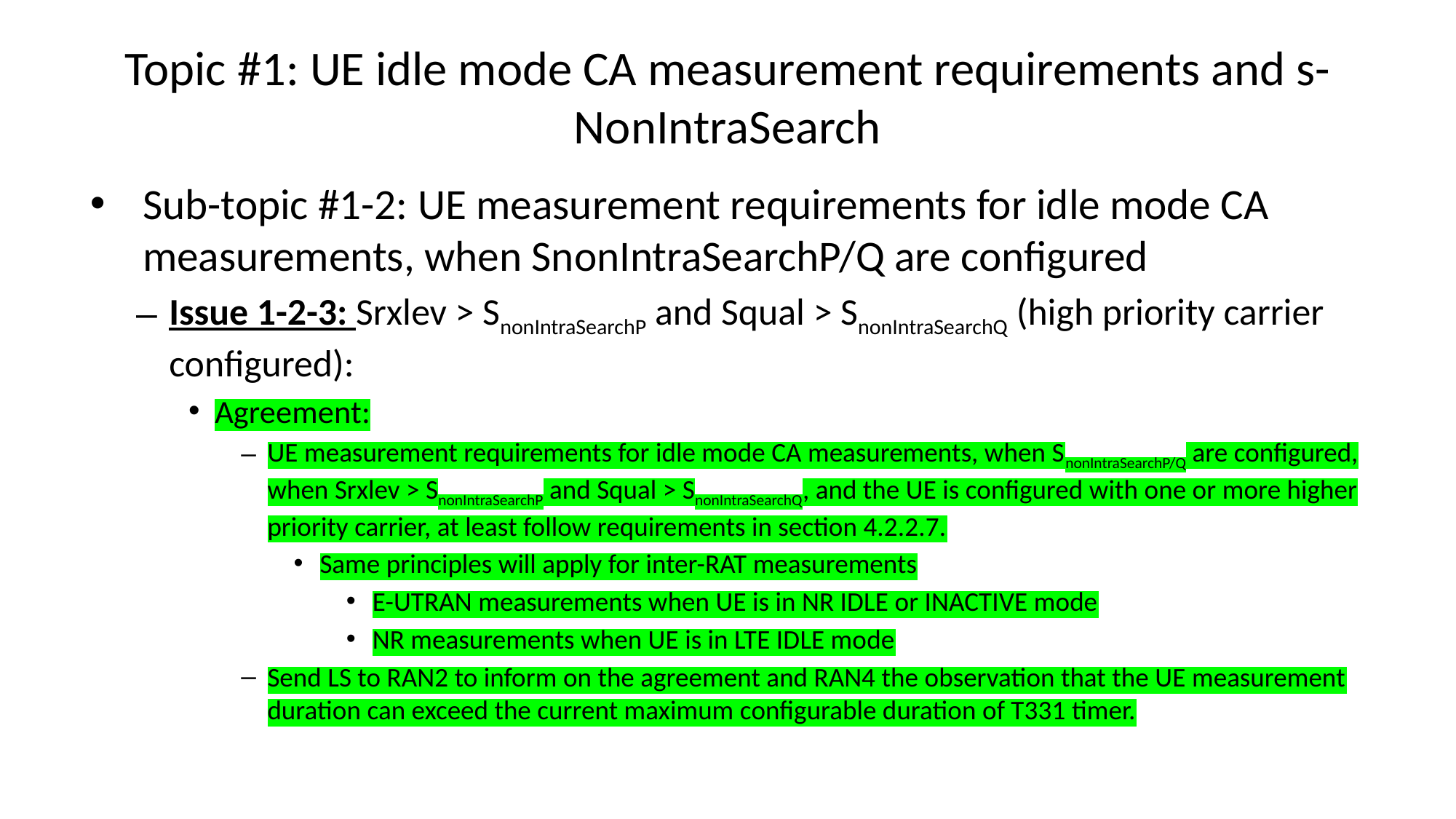

# Topic #1: UE idle mode CA measurement requirements and s-NonIntraSearch
Sub-topic #1-2: UE measurement requirements for idle mode CA measurements, when SnonIntraSearchP/Q are configured
Issue 1-2-3: Srxlev > SnonIntraSearchP and Squal > SnonIntraSearchQ (high priority carrier configured):
Agreement:
UE measurement requirements for idle mode CA measurements, when SnonIntraSearchP/Q are configured, when Srxlev > SnonIntraSearchP and Squal > SnonIntraSearchQ, and the UE is configured with one or more higher priority carrier, at least follow requirements in section 4.2.2.7.
Same principles will apply for inter-RAT measurements
E-UTRAN measurements when UE is in NR IDLE or INACTIVE mode
NR measurements when UE is in LTE IDLE mode
Send LS to RAN2 to inform on the agreement and RAN4 the observation that the UE measurement duration can exceed the current maximum configurable duration of T331 timer.